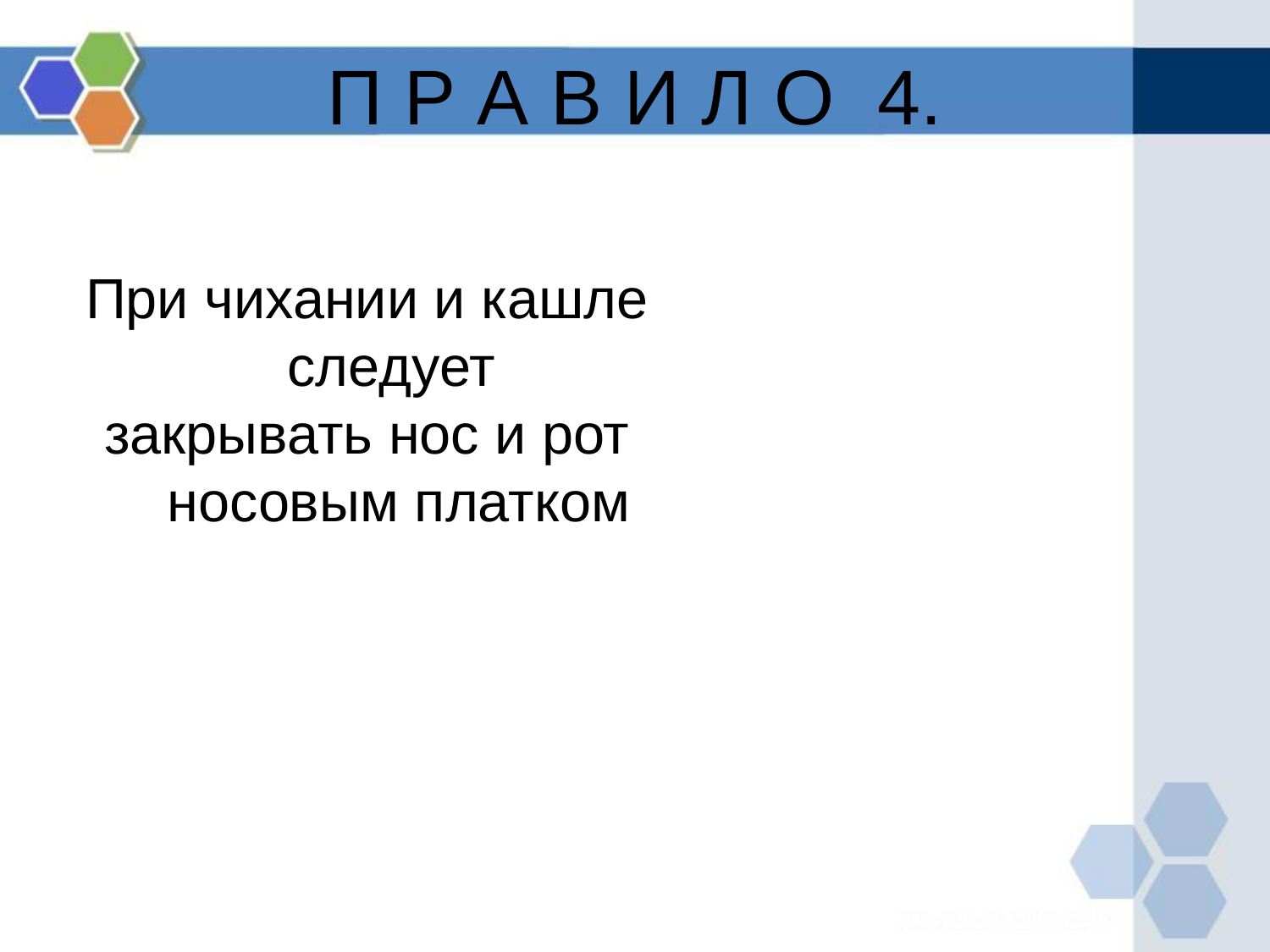

# П Р А В И Л О  4.

При чихании и кашле следует
закрывать нос и рот носовым платком